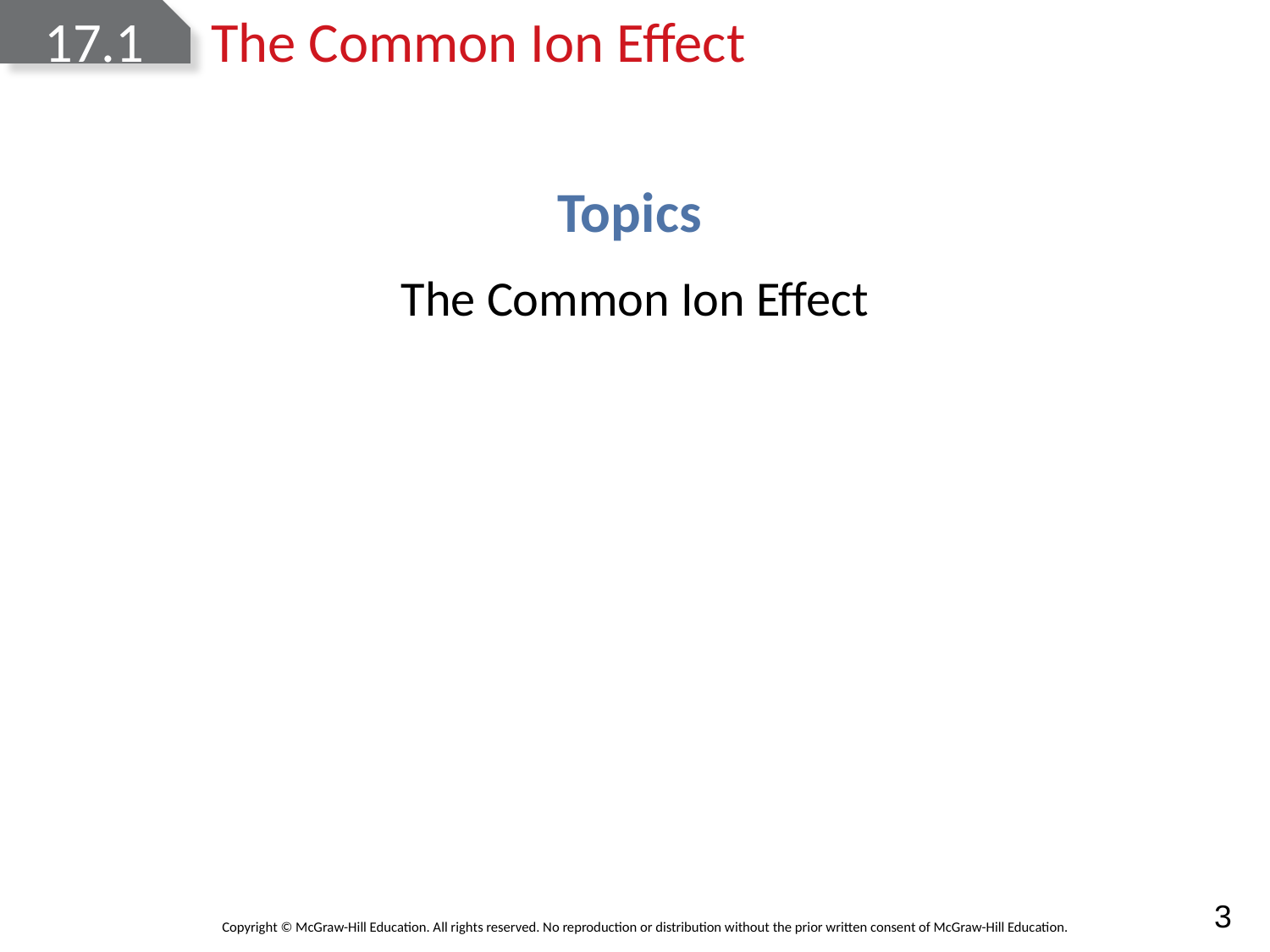

# 17.1	The Common Ion Effect
Topics
The Common Ion Effect